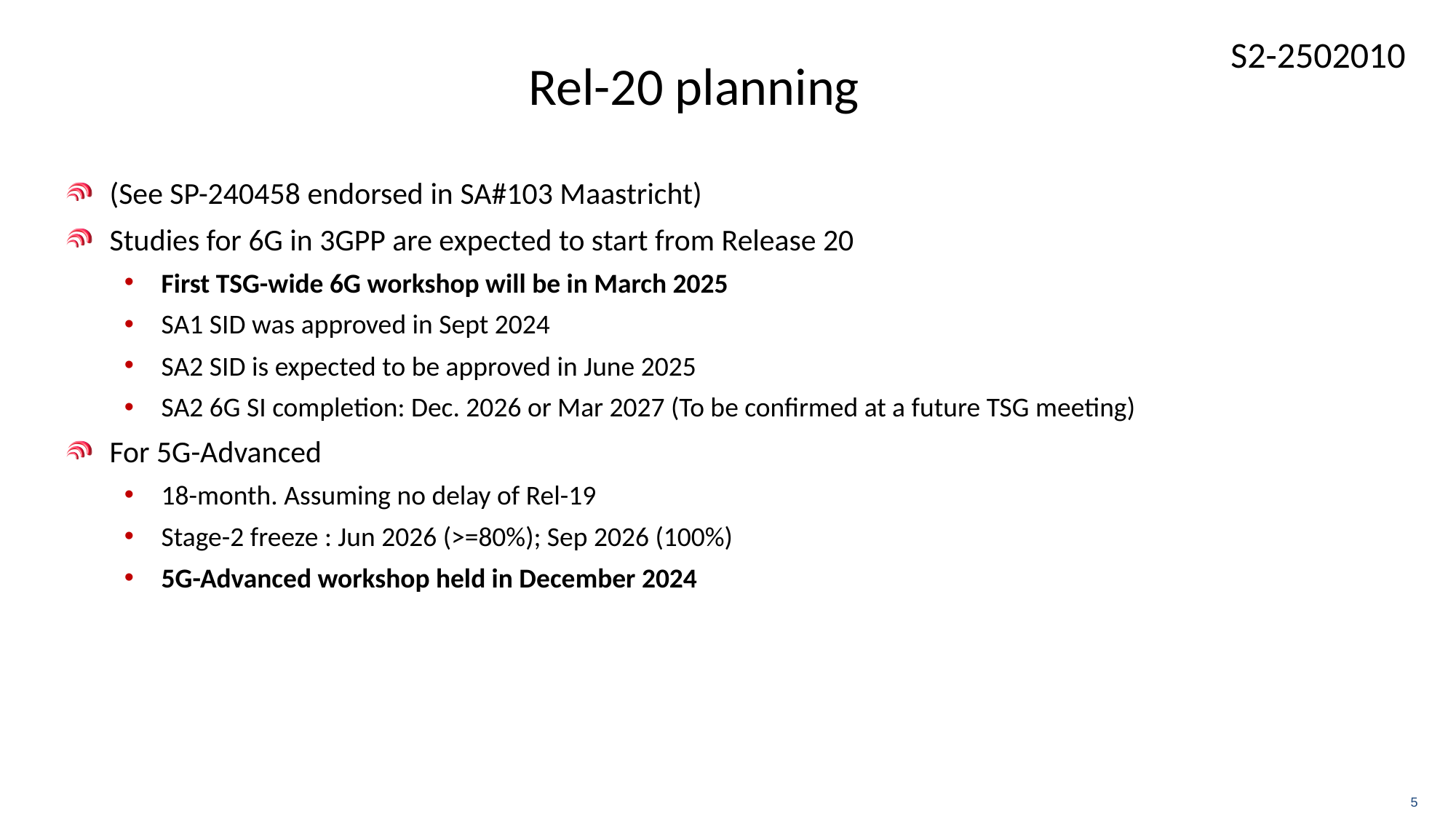

# Rel-20 planning
(See SP-240458 endorsed in SA#103 Maastricht)
Studies for 6G in 3GPP are expected to start from Release 20
First TSG-wide 6G workshop will be in March 2025
SA1 SID was approved in Sept 2024
SA2 SID is expected to be approved in June 2025
SA2 6G SI completion: Dec. 2026 or Mar 2027 (To be confirmed at a future TSG meeting)
For 5G-Advanced
18-month. Assuming no delay of Rel-19
Stage-2 freeze : Jun 2026 (>=80%); Sep 2026 (100%)
5G-Advanced workshop held in December 2024